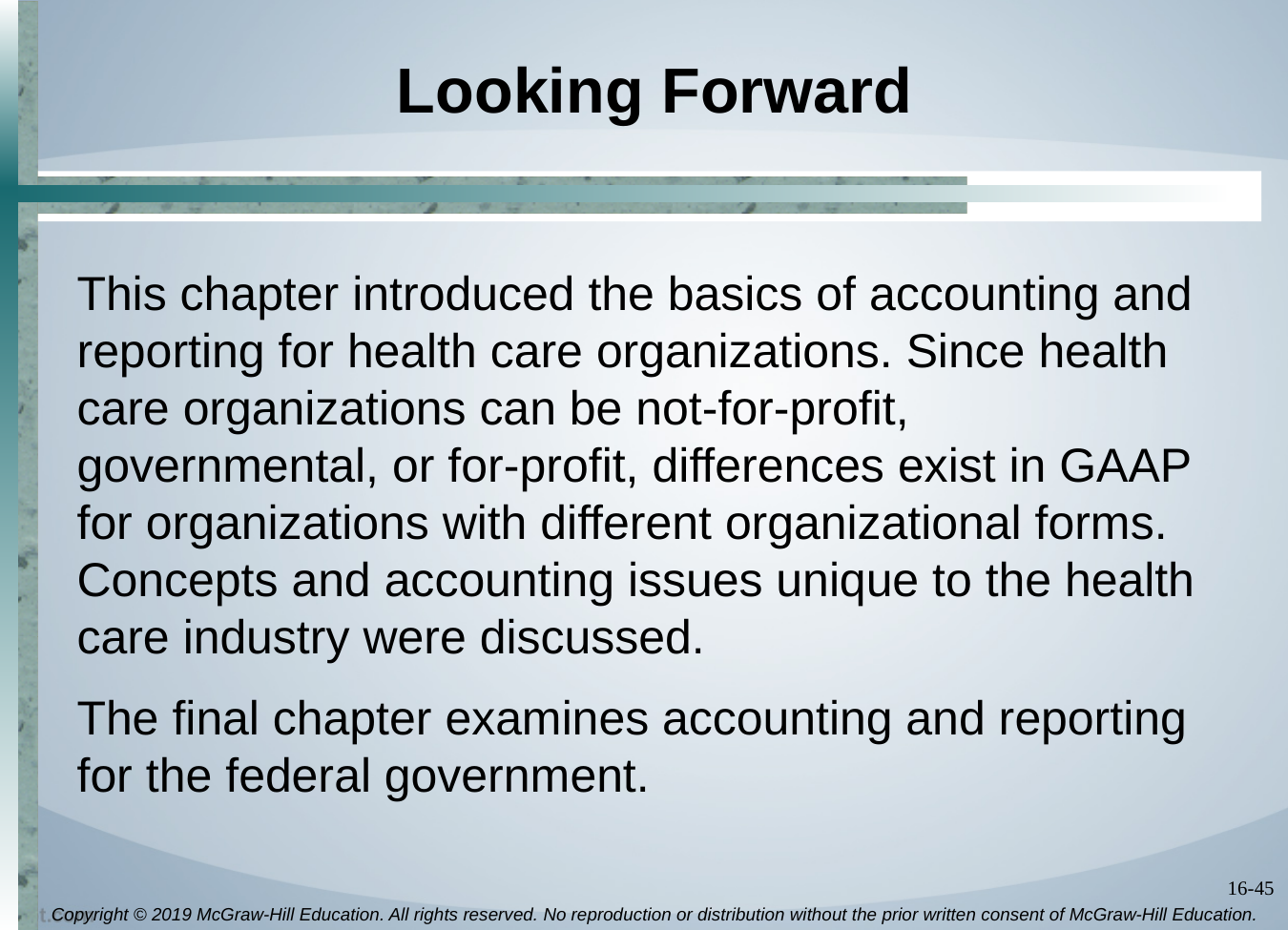

# Looking Forward
This chapter introduced the basics of accounting and reporting for health care organizations. Since health care organizations can be not-for-profit, governmental, or for-profit, differences exist in GAAP for organizations with different organizational forms. Concepts and accounting issues unique to the health care industry were discussed.
The final chapter examines accounting and reporting for the federal government.